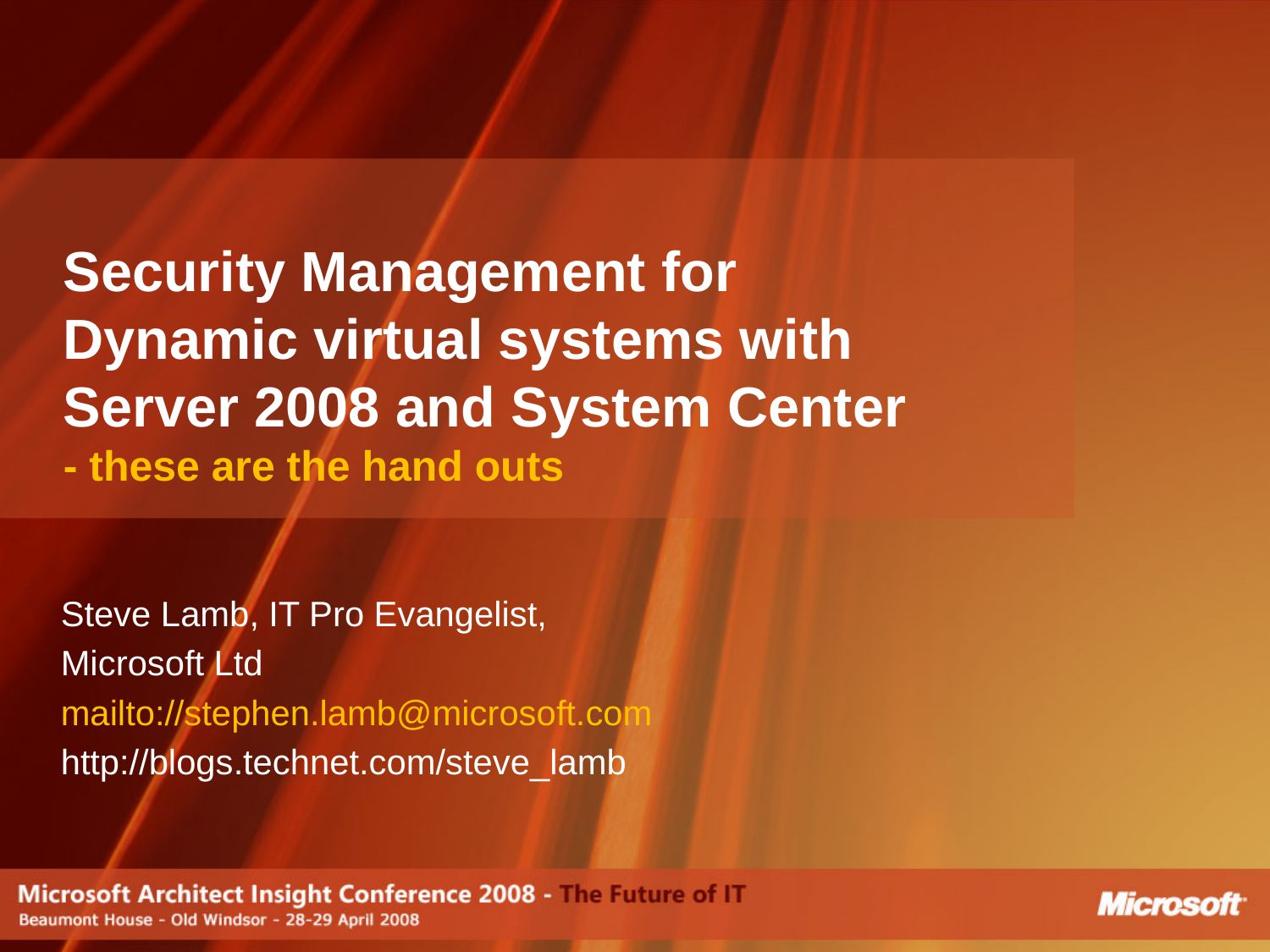

# Security Management for Dynamic virtual systems with Server 2008 and System Center - these are the hand outs
Steve Lamb, IT Pro Evangelist,
Microsoft Ltd
mailto://stephen.lamb@microsoft.com
http://blogs.technet.com/steve_lamb